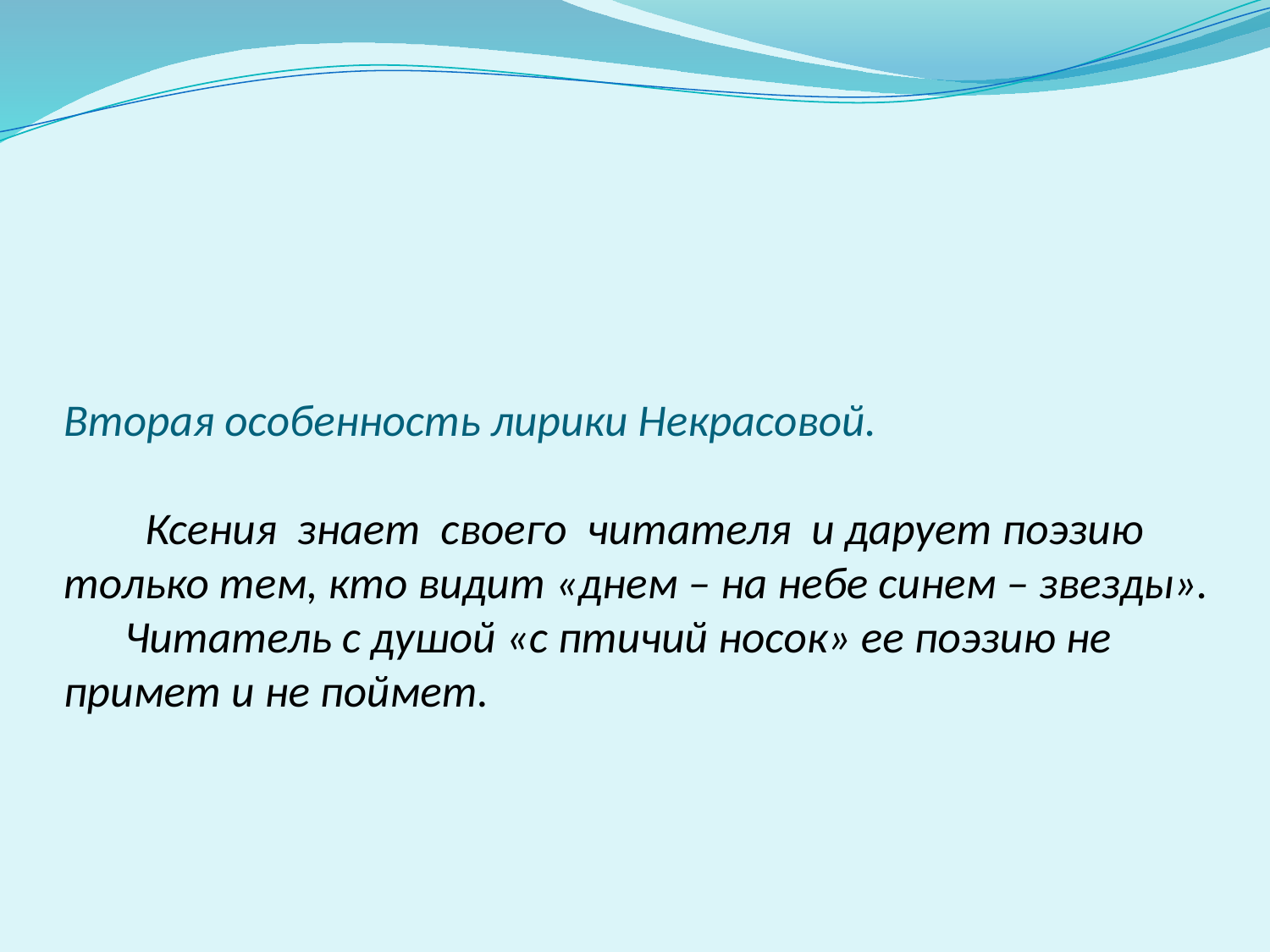

# Вторая особенность лирики Некрасовой. Ксения  знает  своего  читателя  и дарует поэзию только тем, кто видит «днем – на небе синем – звезды». Читатель с душой «с птичий носок» ее поэзию не примет и не поймет.